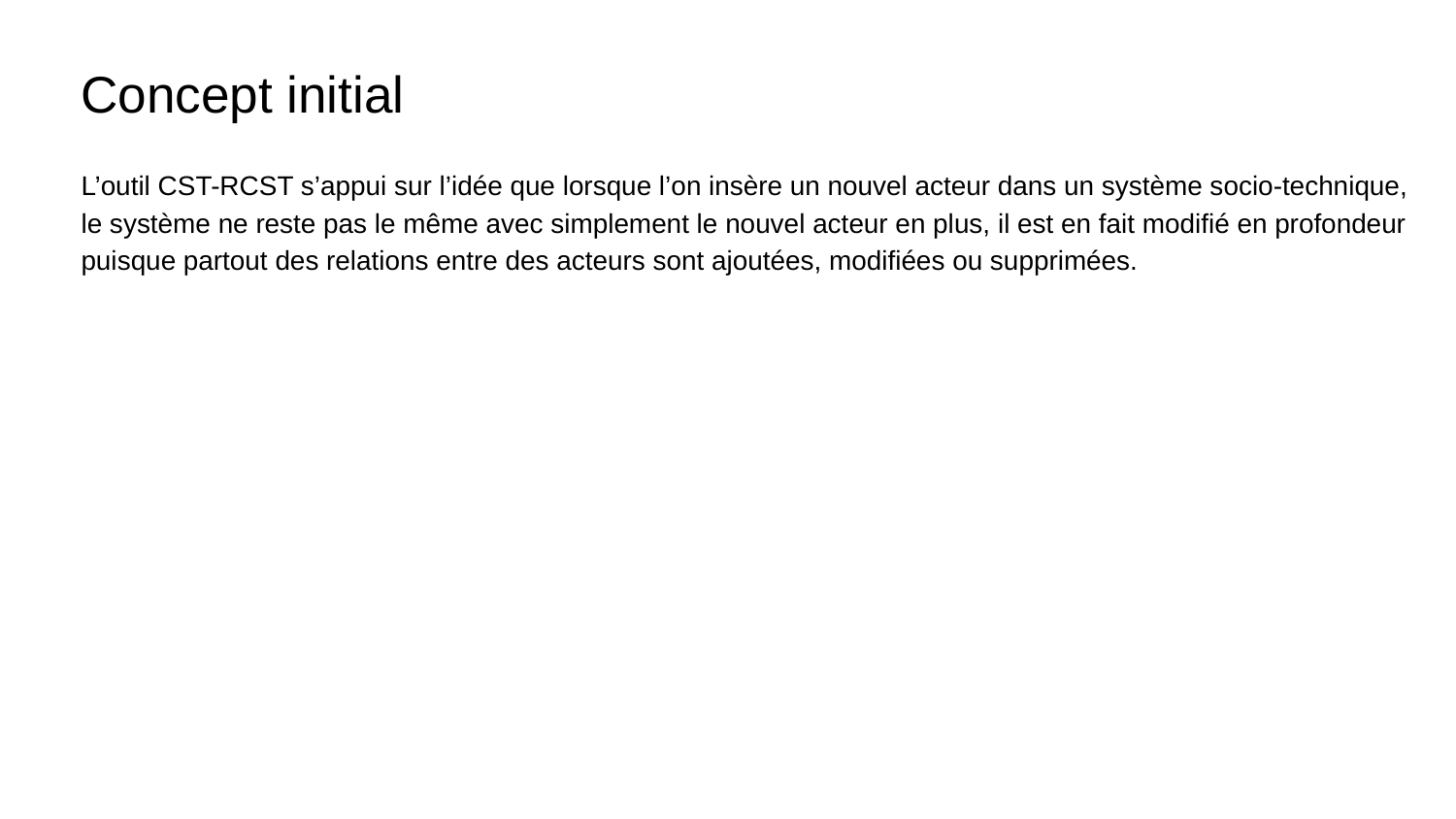

# Concept initial
L’outil CST-RCST s’appui sur l’idée que lorsque l’on insère un nouvel acteur dans un système socio-technique, le système ne reste pas le même avec simplement le nouvel acteur en plus, il est en fait modifié en profondeur puisque partout des relations entre des acteurs sont ajoutées, modifiées ou supprimées.